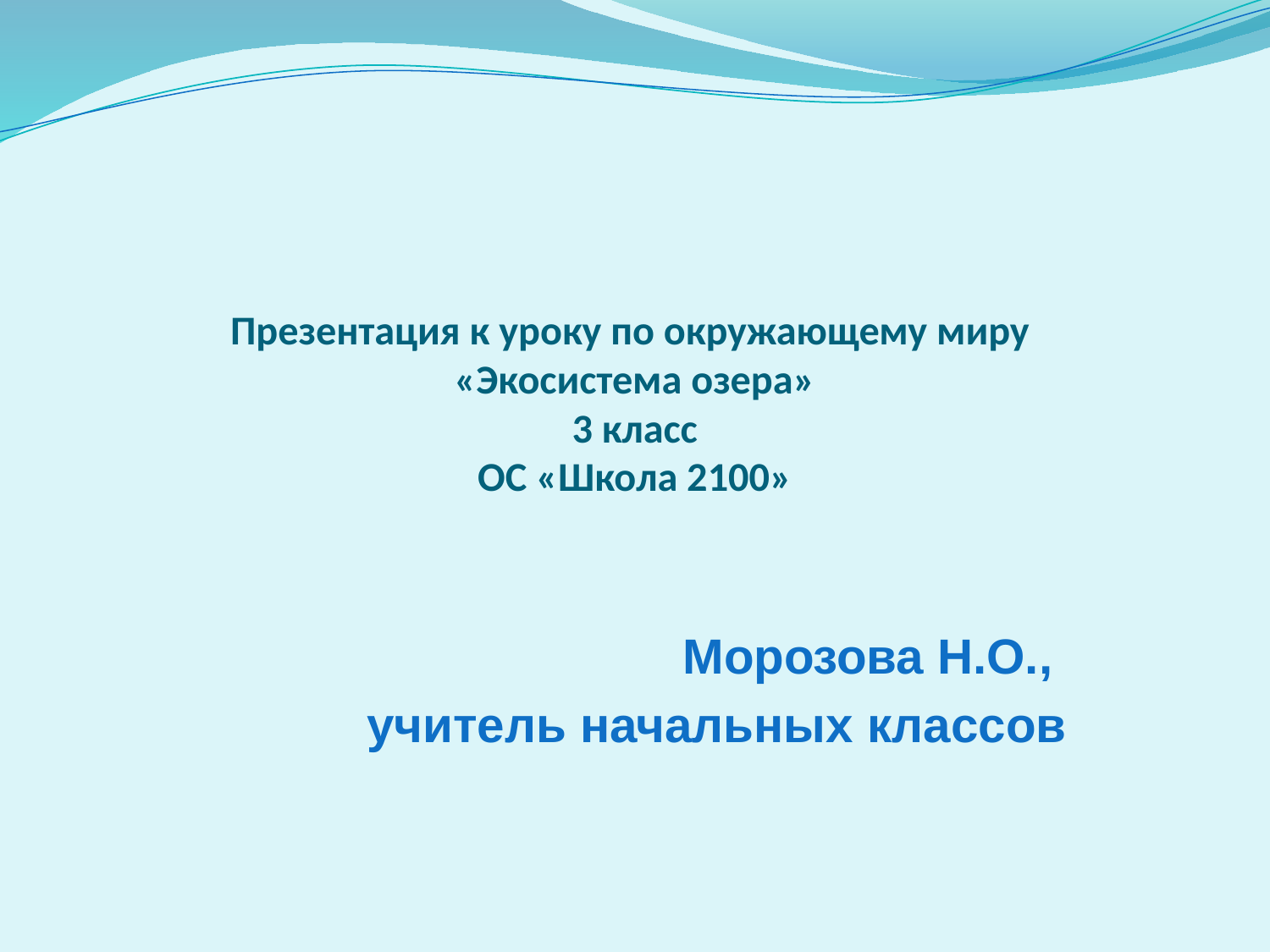

# Презентация к уроку по окружающему миру «Экосистема озера» 3 класс ОС «Школа 2100»

Морозова Н.О.,
учитель начальных классов